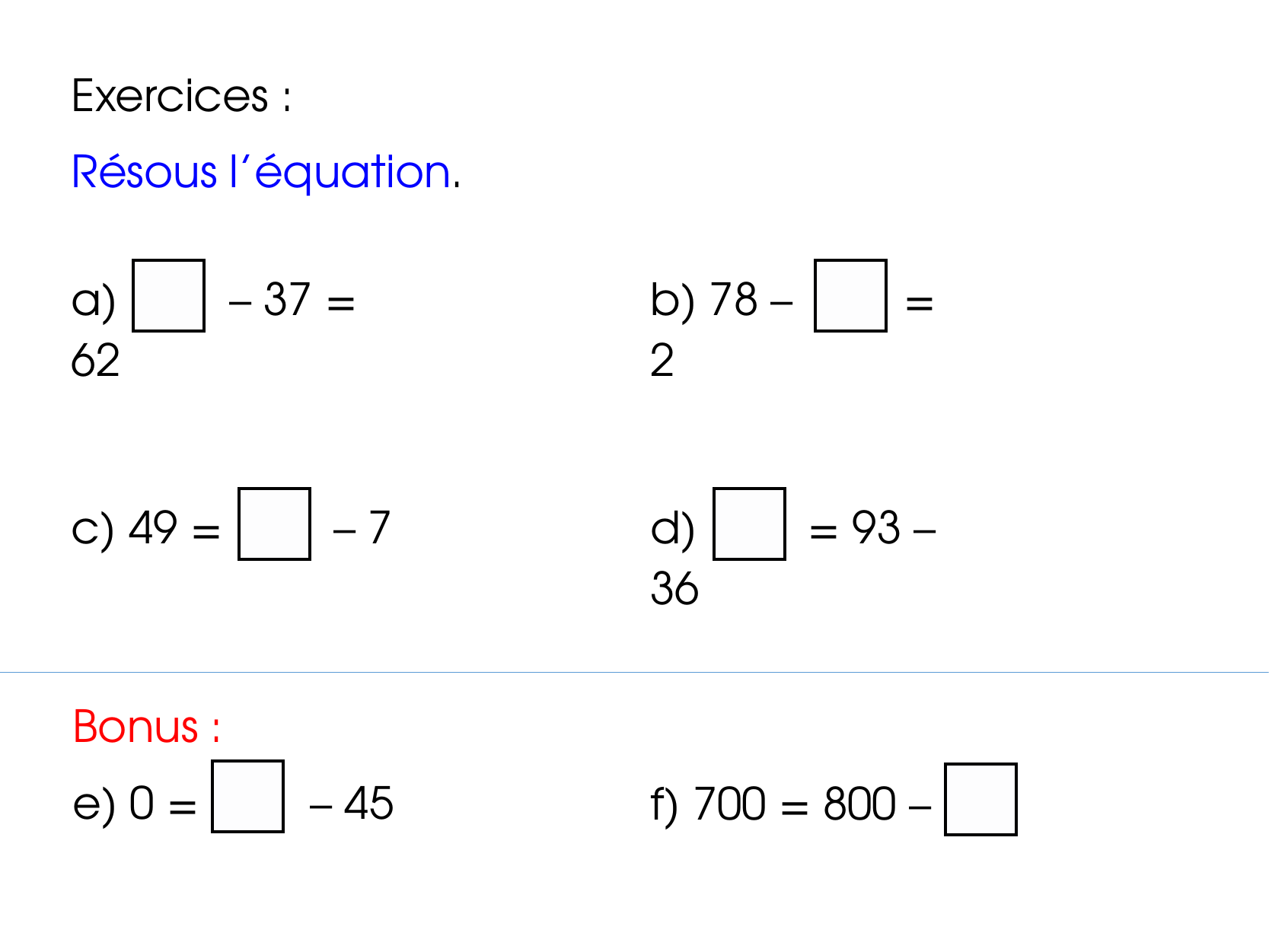

Exercices :
Résous l’équation.
a)         – 37 = 62

b) 78 –         = 2

c) 49 =         – 7

d)         = 93 – 36

Bonus :
e) 0 =         – 45

f) 700 = 800 –